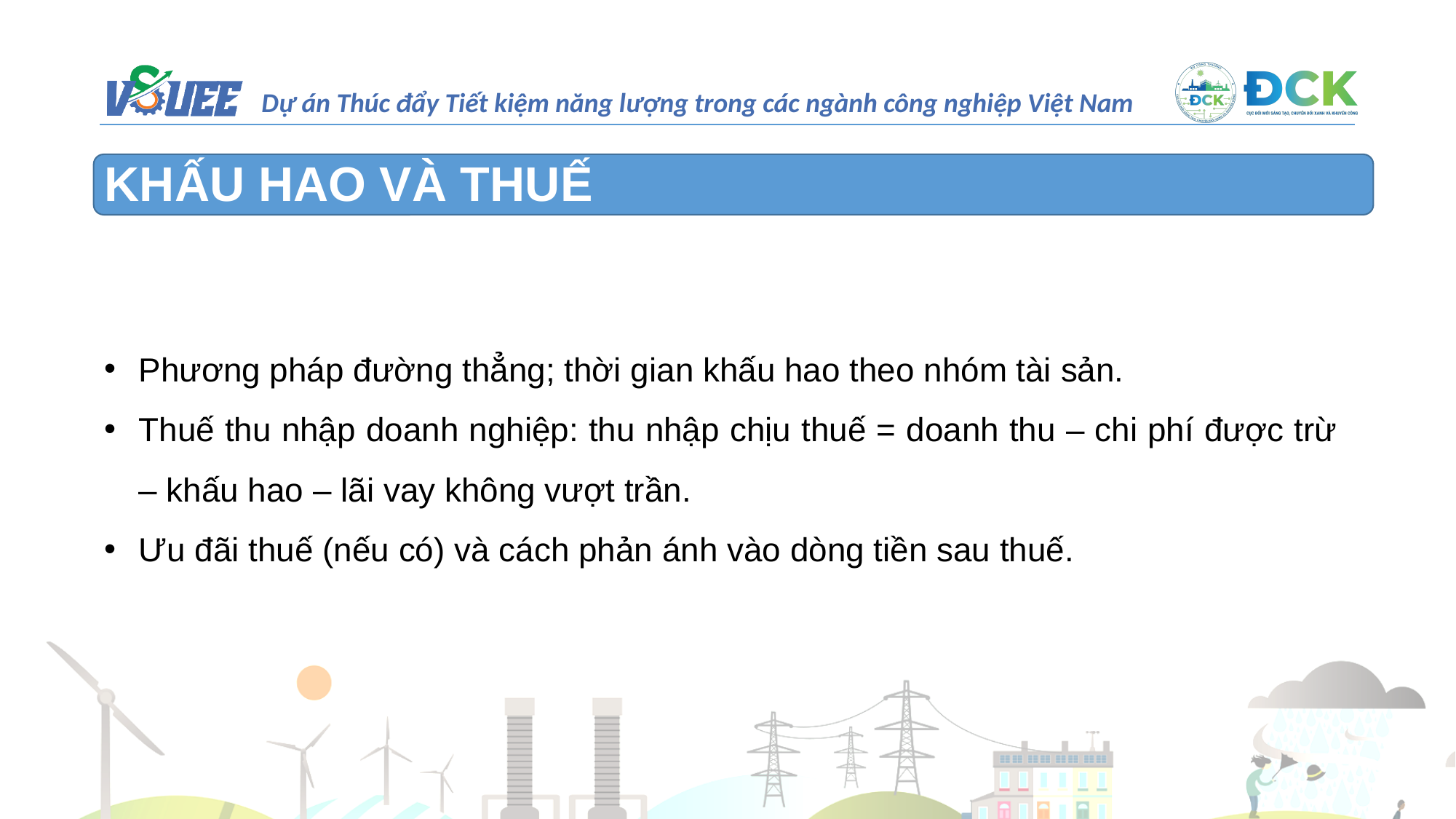

KHẤU HAO VÀ THUẾ
Phương pháp đường thẳng; thời gian khấu hao theo nhóm tài sản.
Thuế thu nhập doanh nghiệp: thu nhập chịu thuế = doanh thu – chi phí được trừ – khấu hao – lãi vay không vượt trần.
Ưu đãi thuế (nếu có) và cách phản ánh vào dòng tiền sau thuế.